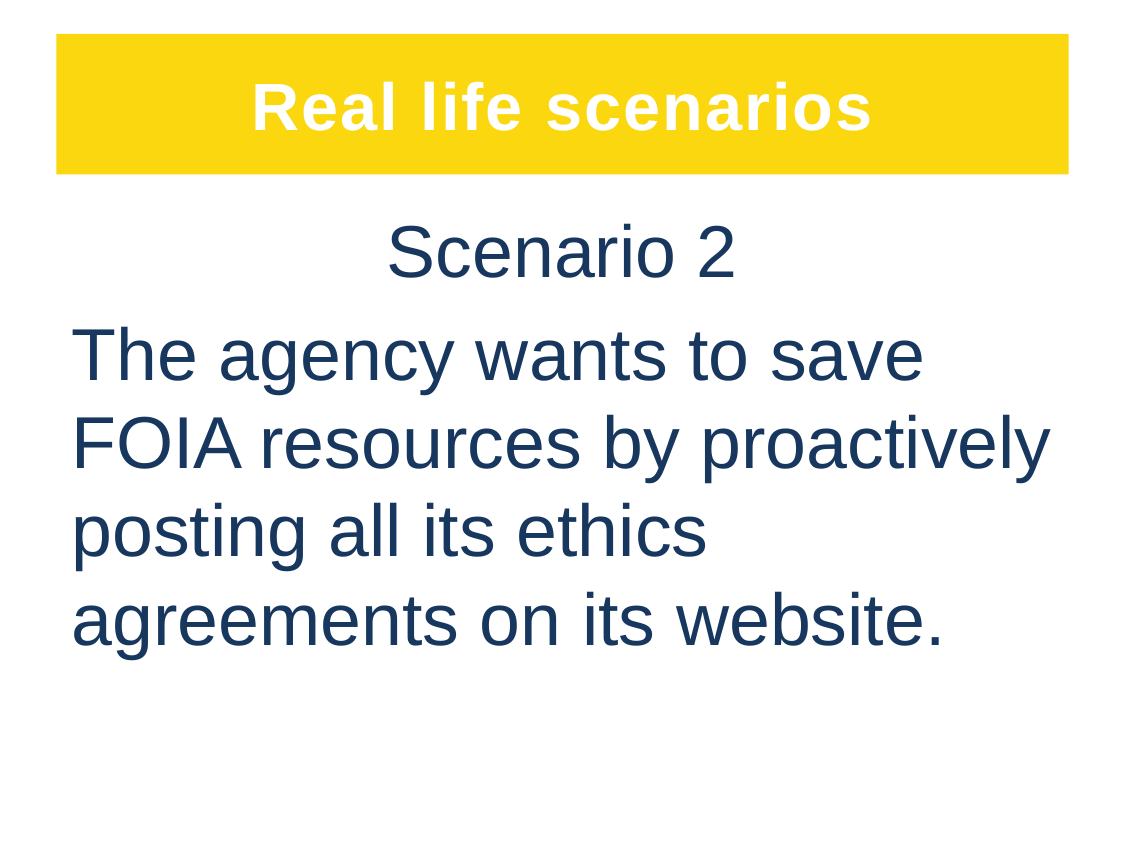

# Real life scenarios
Scenario 2
The agency wants to save FOIA resources by proactively posting all its ethics agreements on its website.